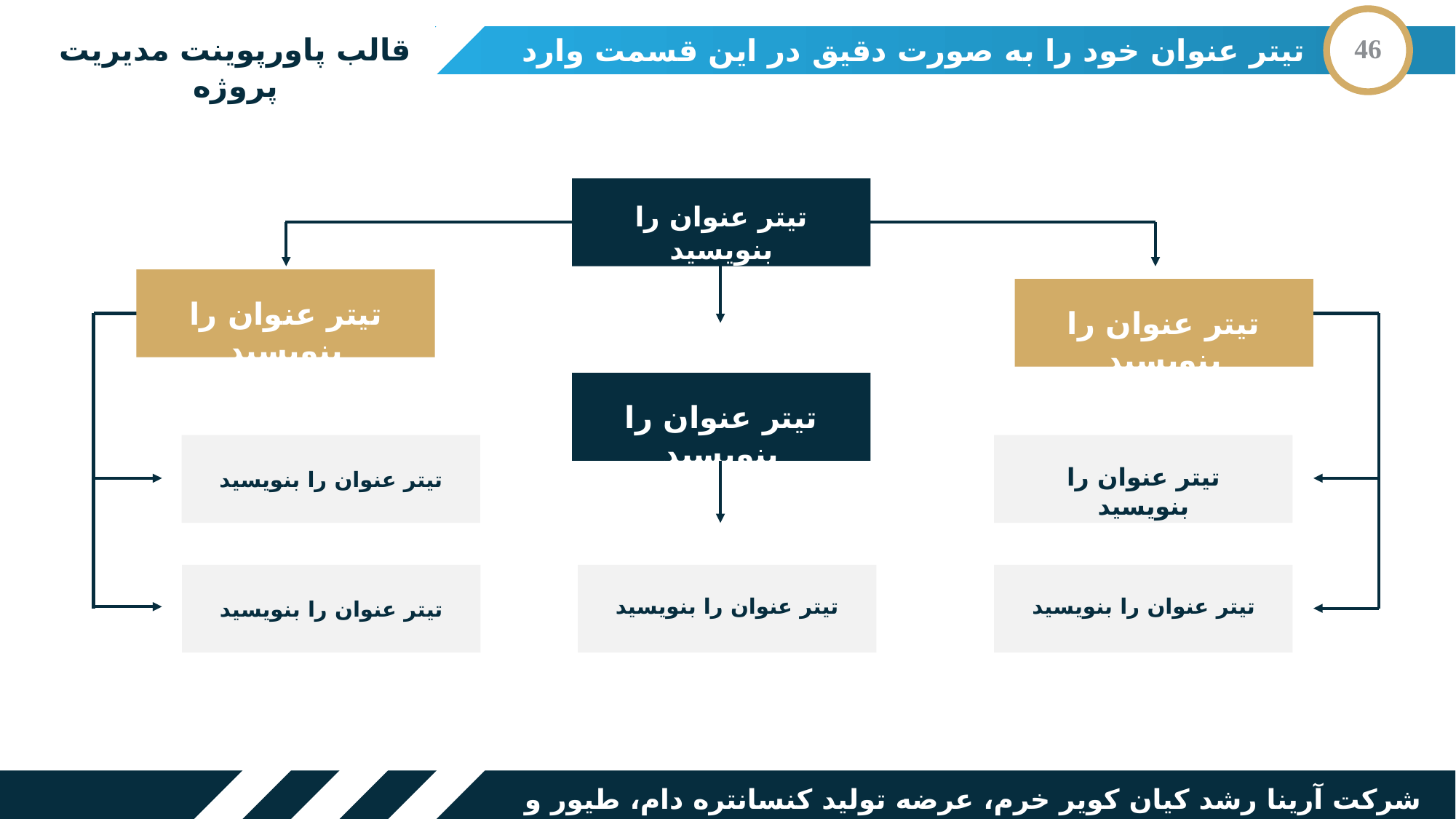

قالب پاورپوینت مدیریت پروژه
تیتر عنوان خود را به صورت دقیق در این قسمت وارد نمایید
46

تیتر عنوان را بنویسید

تیتر عنوان را بنویسید

تیتر عنوان را بنویسید

تیتر عنوان را بنویسید

تیتر عنوان را بنویسید

تیتر عنوان را بنویسید

تیتر عنوان را بنویسید

تیتر عنوان را بنویسید

تیتر عنوان را بنویسید
شرکت آرینا رشد کیان کویر خرم، عرضه تولید کنسانتره دام، طیور و آبزیان